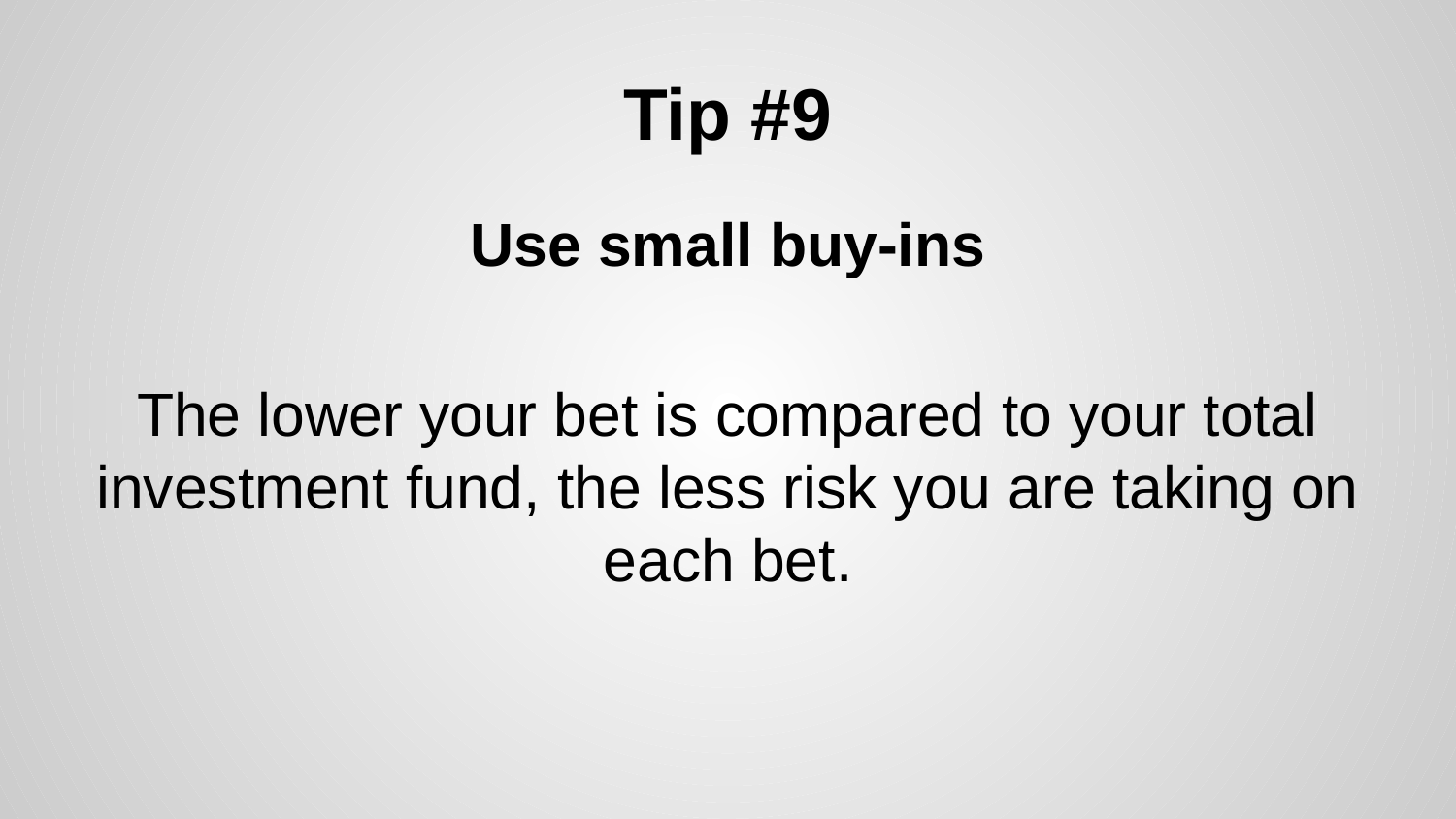

# Tip #9
Use small buy-ins

The lower your bet is compared to your total investment fund, the less risk you are taking on each bet.

.